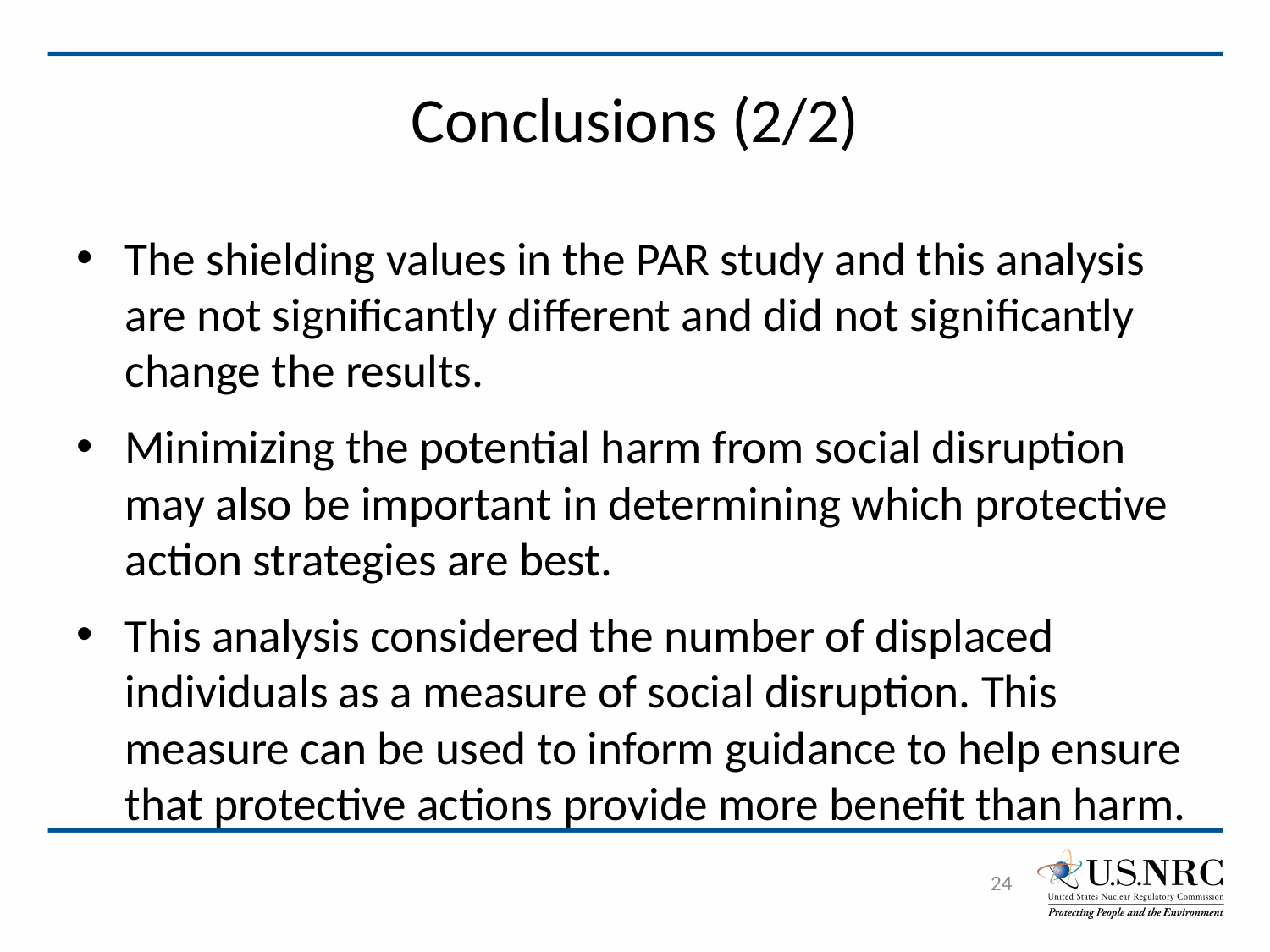

# Conclusions (2/2)
The shielding values in the PAR study and this analysis are not significantly different and did not significantly change the results.
Minimizing the potential harm from social disruption may also be important in determining which protective action strategies are best.
This analysis considered the number of displaced individuals as a measure of social disruption. This measure can be used to inform guidance to help ensure that protective actions provide more benefit than harm.

24